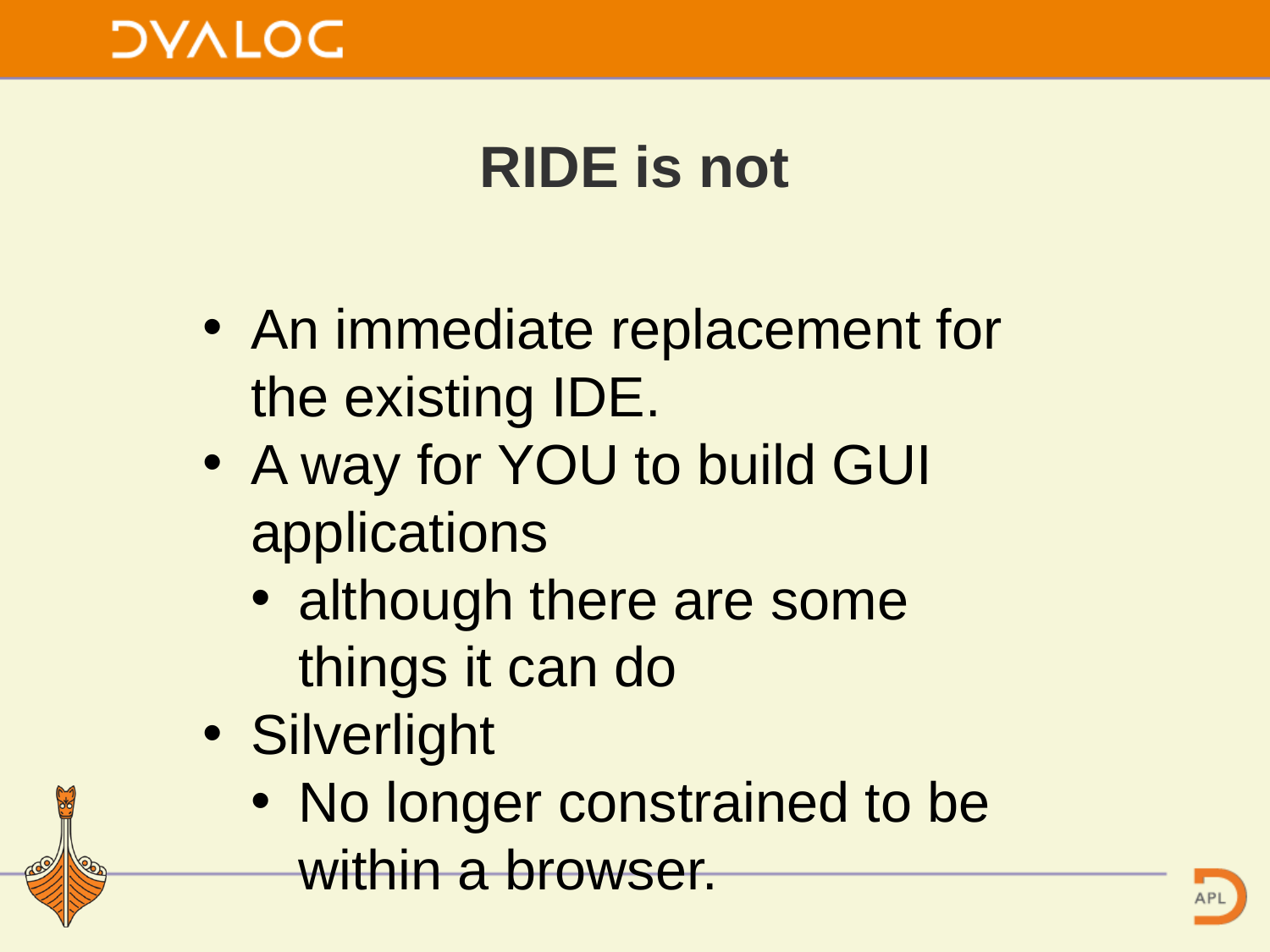

# RIDE is not
An immediate replacement for the existing IDE.
A way for YOU to build GUI applications
although there are some things it can do
Silverlight
No longer constrained to be within a browser.